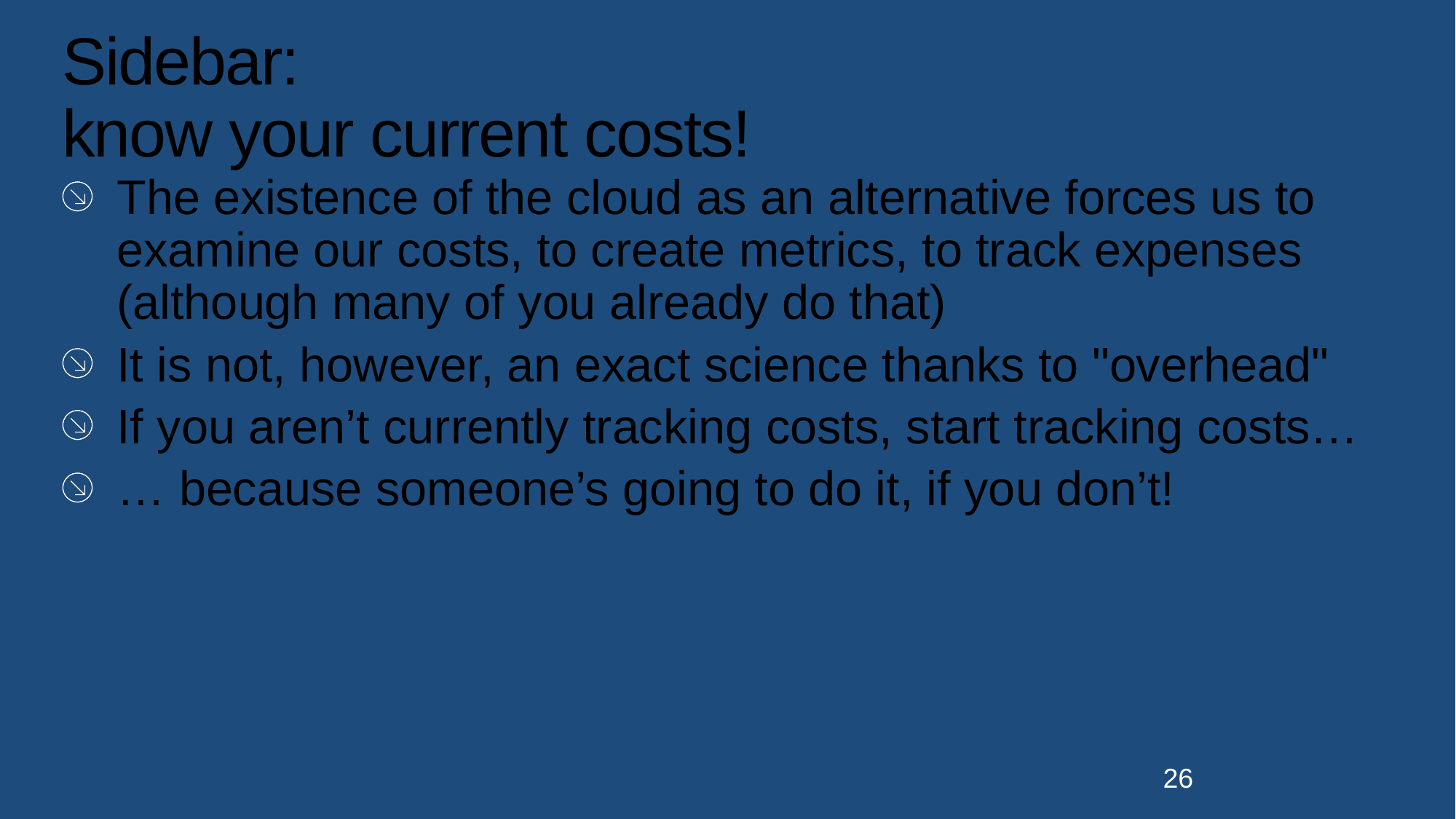

# Sidebar: know your current costs!
The existence of the cloud as an alternative forces us to examine our costs, to create metrics, to track expenses (although many of you already do that)
It is not, however, an exact science thanks to "overhead"
If you aren’t currently tracking costs, start tracking costs…
… because someone’s going to do it, if you don’t!
26